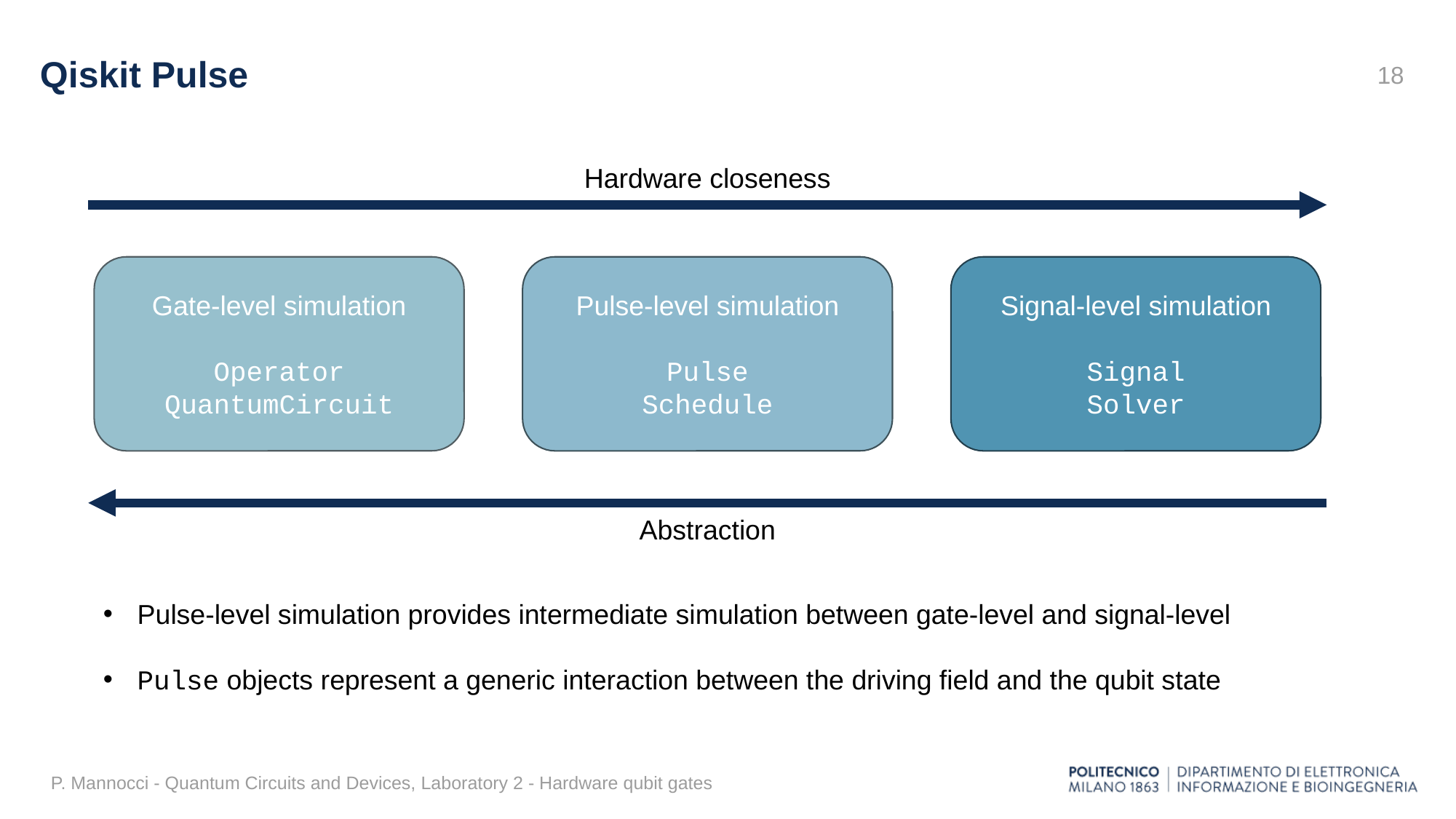

# Qiskit Pulse
18
Hardware closeness
Gate-level simulation

Operator
QuantumCircuit
Pulse-level simulation

Pulse
Schedule
Signal-level simulation

Signal
Solver
Abstraction
Pulse-level simulation provides intermediate simulation between gate-level and signal-level

Pulse objects represent a generic interaction between the driving field and the qubit state
P. Mannocci - Quantum Circuits and Devices, Laboratory 2 - Hardware qubit gates